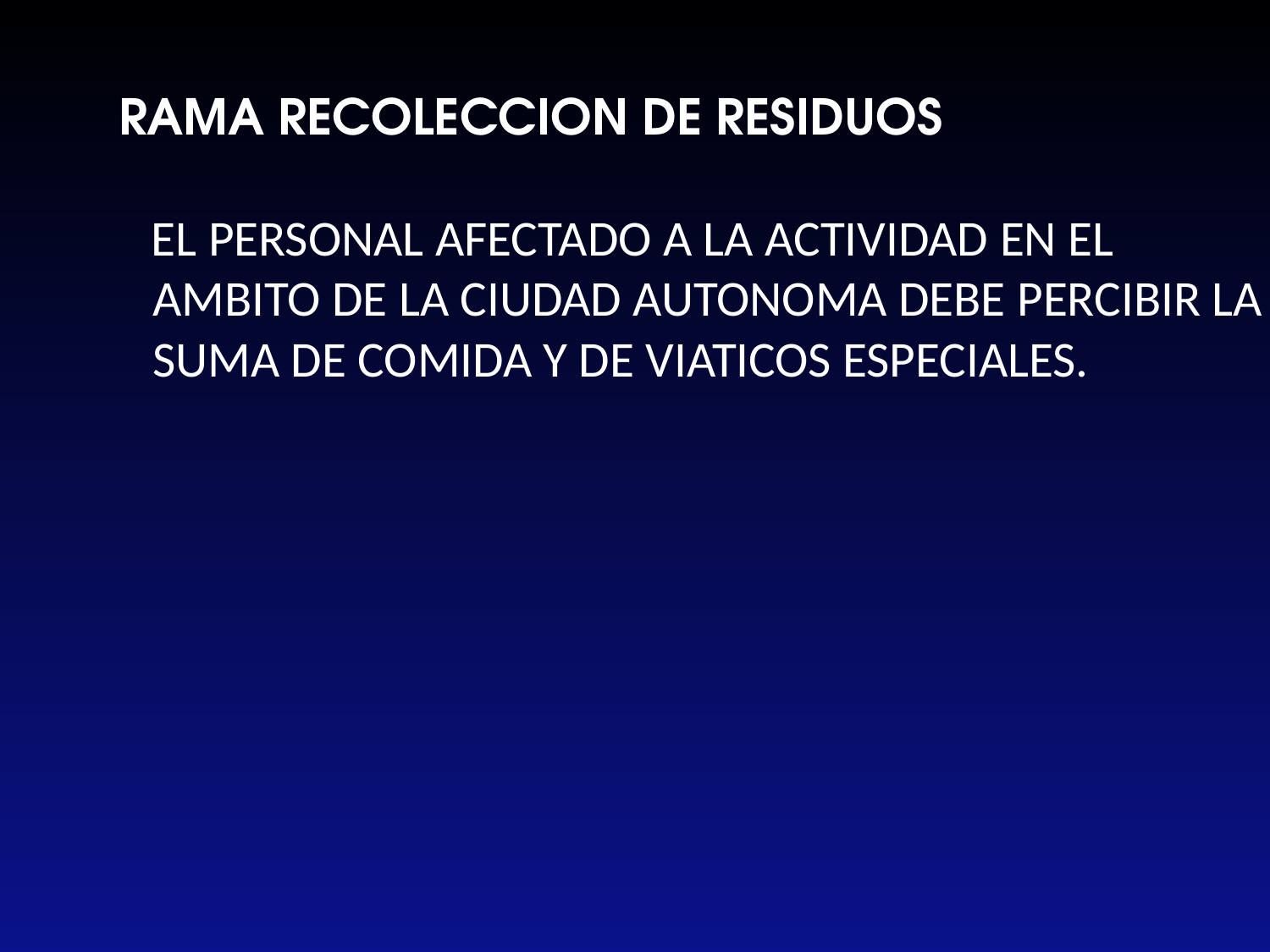

RAMA RECOLECCION DE RESIDUOS
    EL PERSONAL AFECTADO A LA ACTIVIDAD EN EL AMBITO DE LA CIUDAD AUTONOMA DEBE PERCIBIR LA SUMA DE COMIDA Y DE VIATICOS ESPECIALES.